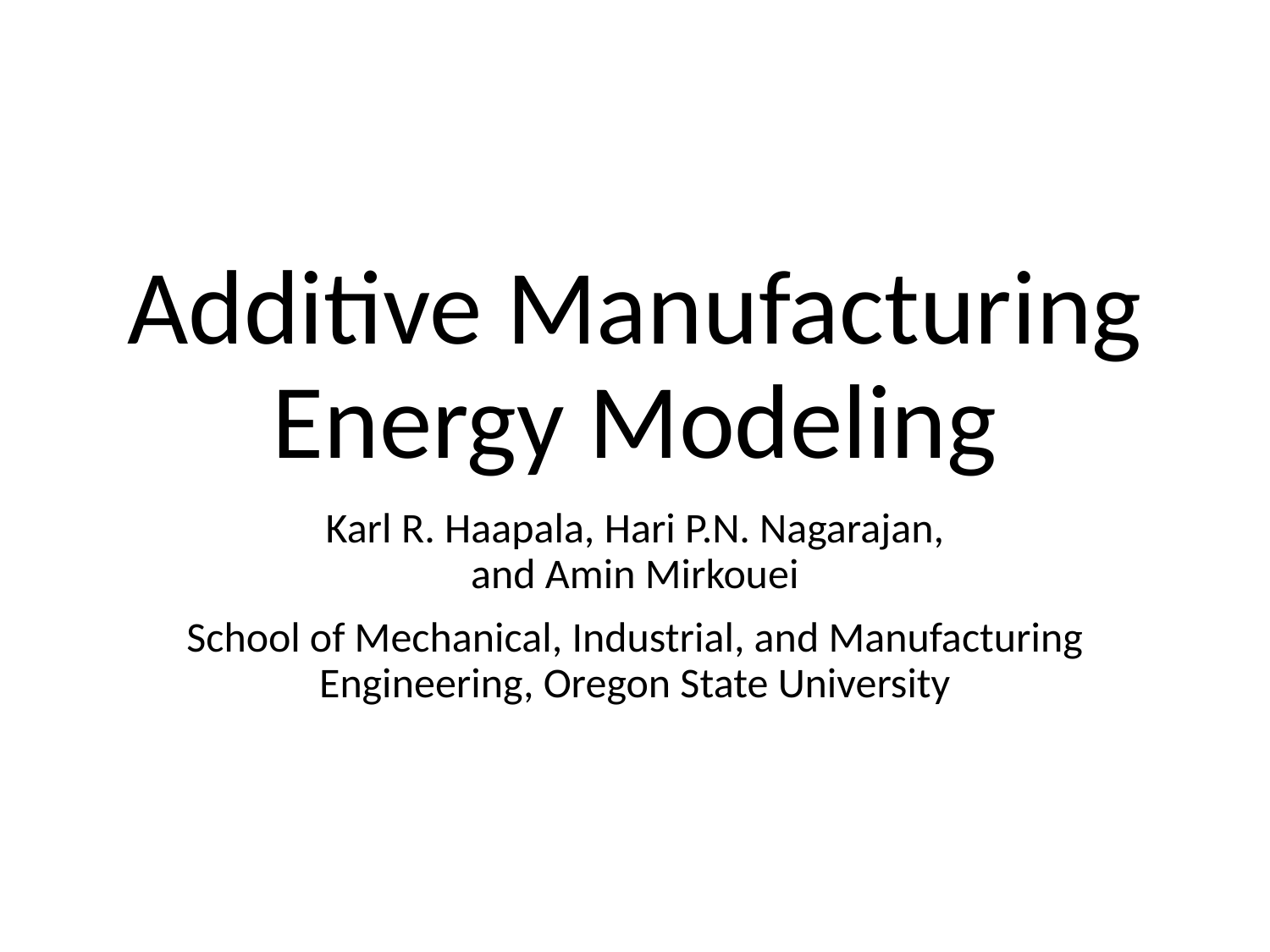

# Additive Manufacturing Energy Modeling
Karl R. Haapala, Hari P.N. Nagarajan,
and Amin Mirkouei
School of Mechanical, Industrial, and Manufacturing Engineering, Oregon State University